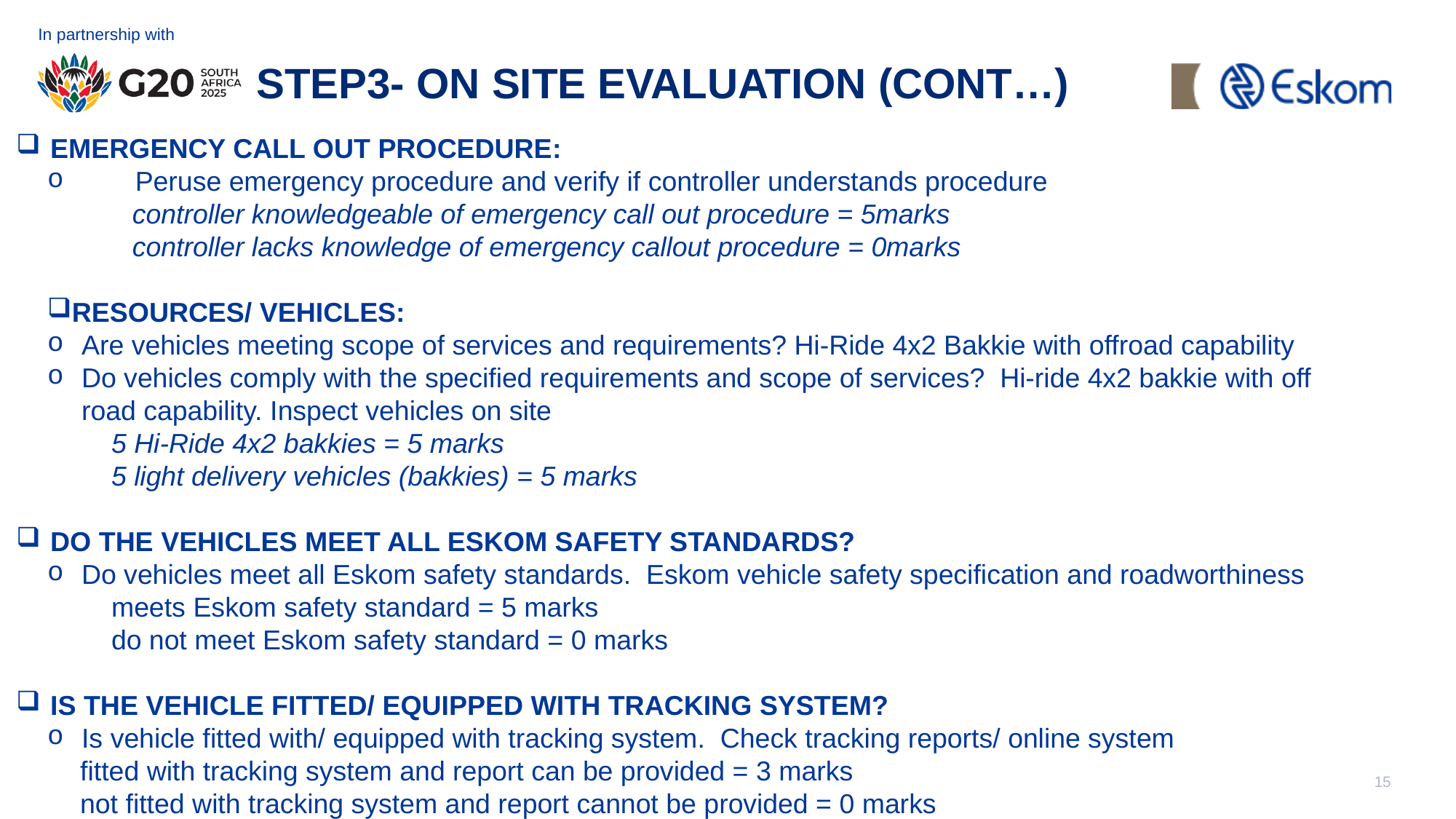

#
STEP3- ON SITE EVALUATION (CONT…)
EMERGENCY CALL OUT PROCEDURE:
	Peruse emergency procedure and verify if controller understands procedure
	controller knowledgeable of emergency call out procedure = 5marks
	controller lacks knowledge of emergency callout procedure = 0marks

RESOURCES/ VEHICLES:
Are vehicles meeting scope of services and requirements? Hi-Ride 4x2 Bakkie with offroad capability
Do vehicles comply with the specified requirements and scope of services?  Hi-ride 4x2 bakkie with off road capability. Inspect vehicles on site
	5 Hi-Ride 4x2 bakkies = 5 marks
	5 light delivery vehicles (bakkies) = 5 marks

DO THE VEHICLES MEET ALL ESKOM SAFETY STANDARDS?
Do vehicles meet all Eskom safety standards.  Eskom vehicle safety specification and roadworthiness
	meets Eskom safety standard = 5 marks
	do not meet Eskom safety standard = 0 marks

IS THE VEHICLE FITTED/ EQUIPPED WITH TRACKING SYSTEM?
Is vehicle fitted with/ equipped with tracking system.  Check tracking reports/ online system
fitted with tracking system and report can be provided = 3 marks
not fitted with tracking system and report cannot be provided = 0 marks
15